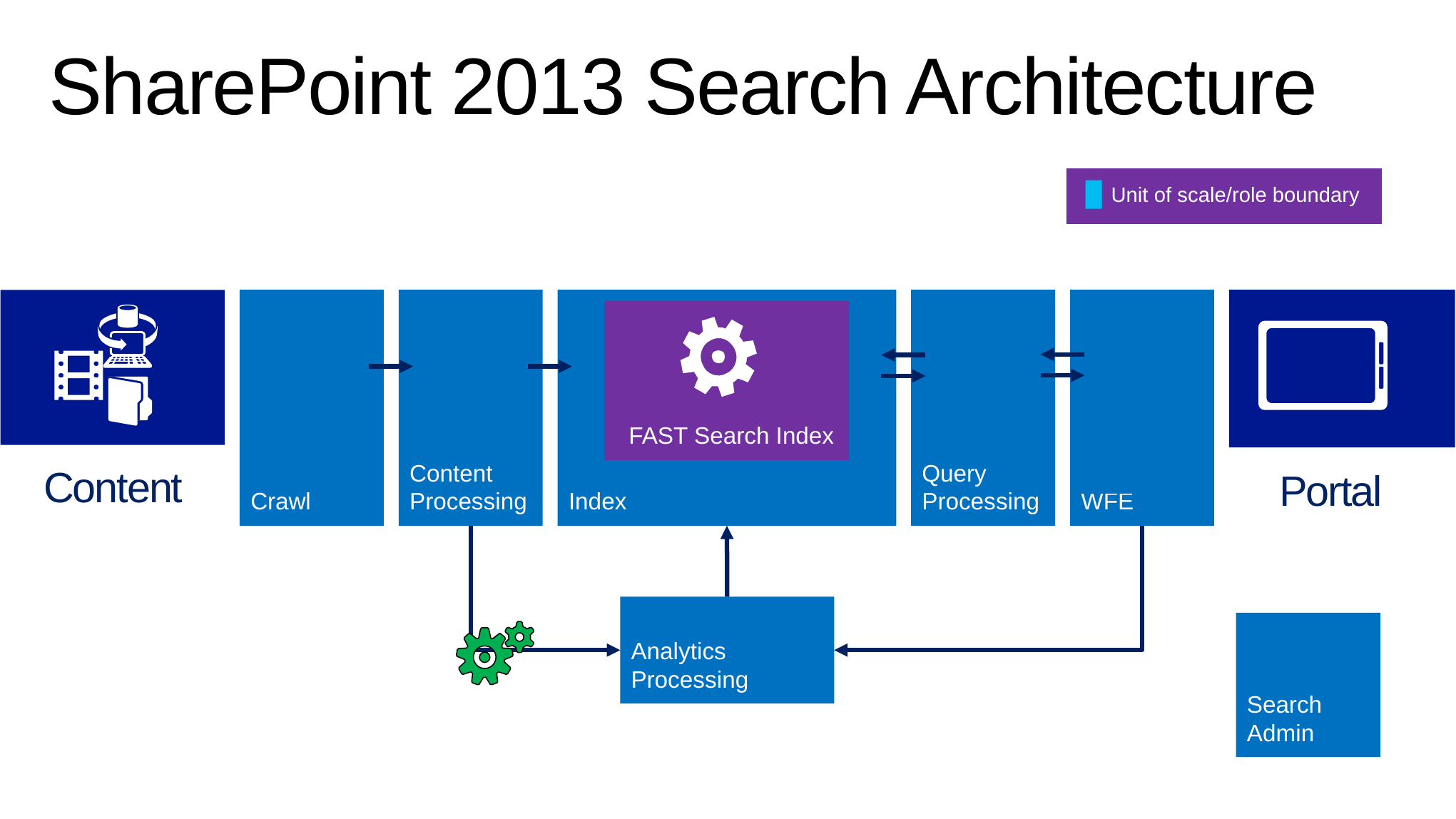

# SharePoint 2013 Search Architecture

Unit of scale/role boundary

Portal
Crawl
Content
Processing
Index
Query
Processing
WFE

Content
  FAST Search Index

Analytics
Processing
Search
Admin